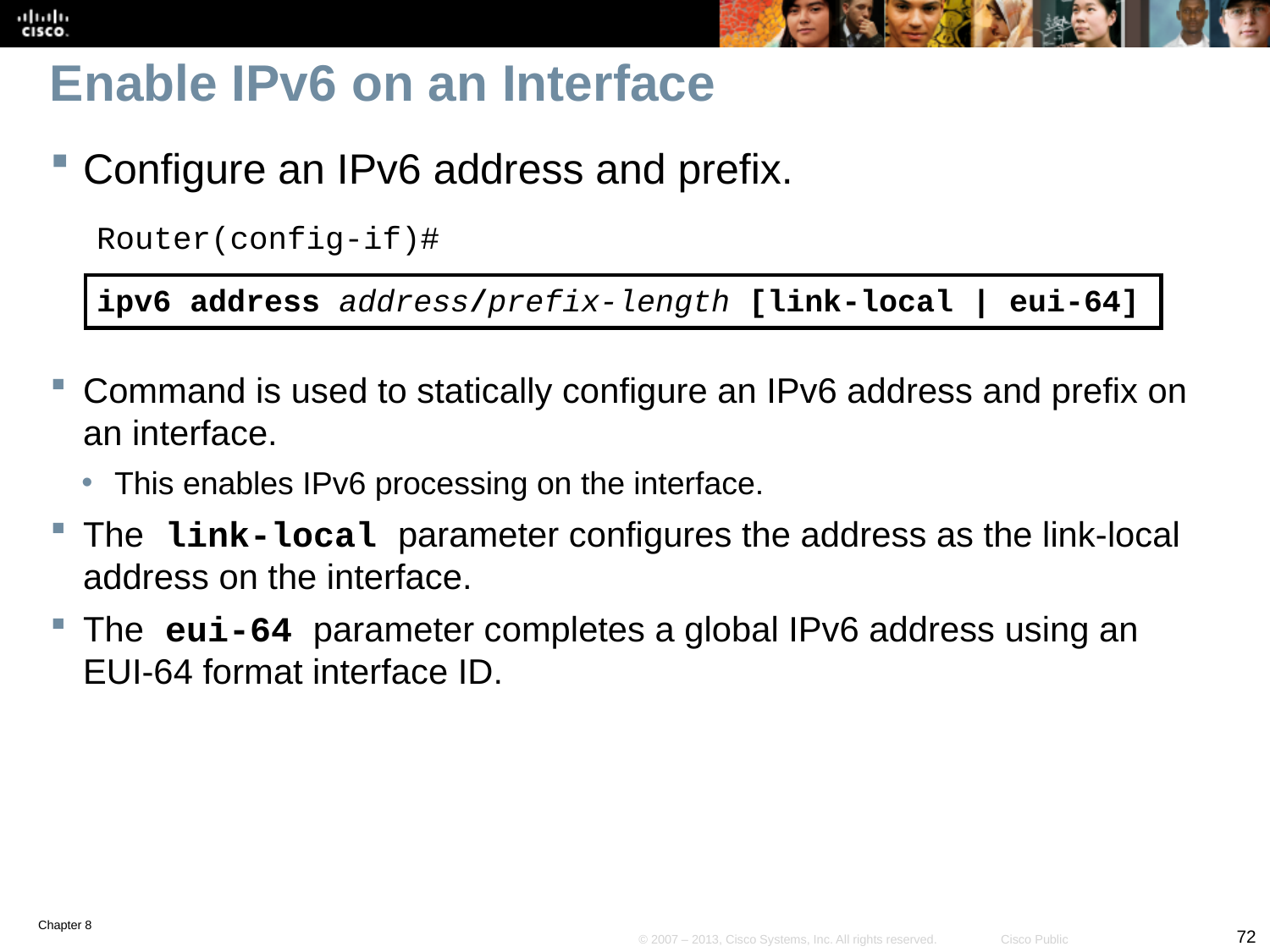

# Enable IPv6 on an Interface
Configure an IPv6 address and prefix.
Router(config-if)#
ipv6 address address/prefix-length [link-local | eui-64]
Command is used to statically configure an IPv6 address and prefix on an interface.
This enables IPv6 processing on the interface.
The link-local parameter configures the address as the link-local address on the interface.
The eui-64 parameter completes a global IPv6 address using an EUI-64 format interface ID.